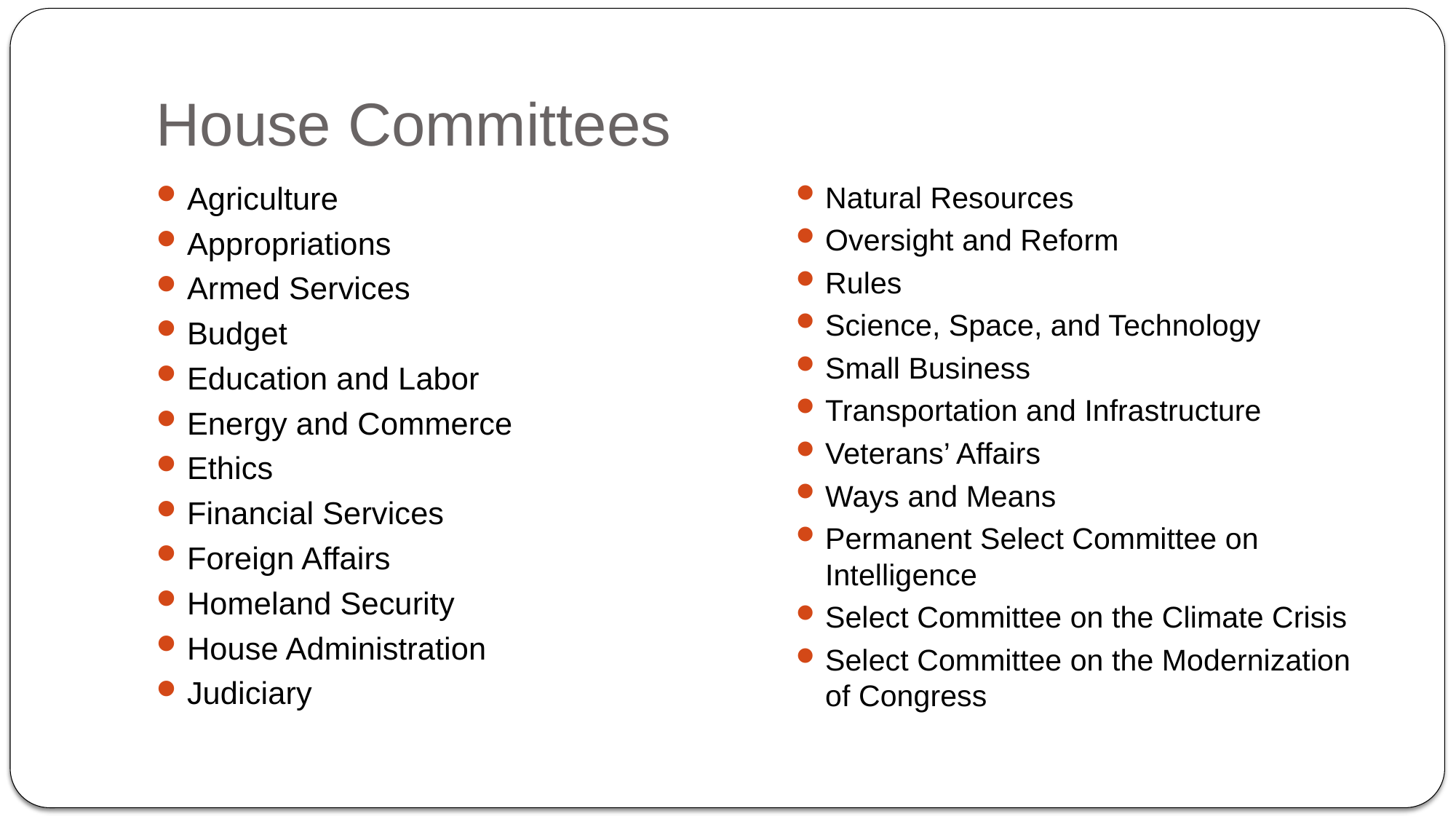

# House Committees
Agriculture
Appropriations
Armed Services
Budget
Education and Labor
Energy and Commerce
Ethics
Financial Services
Foreign Affairs
Homeland Security
House Administration
Judiciary

Natural Resources
Oversight and Reform
Rules
Science, Space, and Technology
Small Business
Transportation and Infrastructure
Veterans’ Affairs
Ways and Means
Permanent Select Committee on Intelligence
Select Committee on the Climate Crisis
Select Committee on the Modernization of Congress